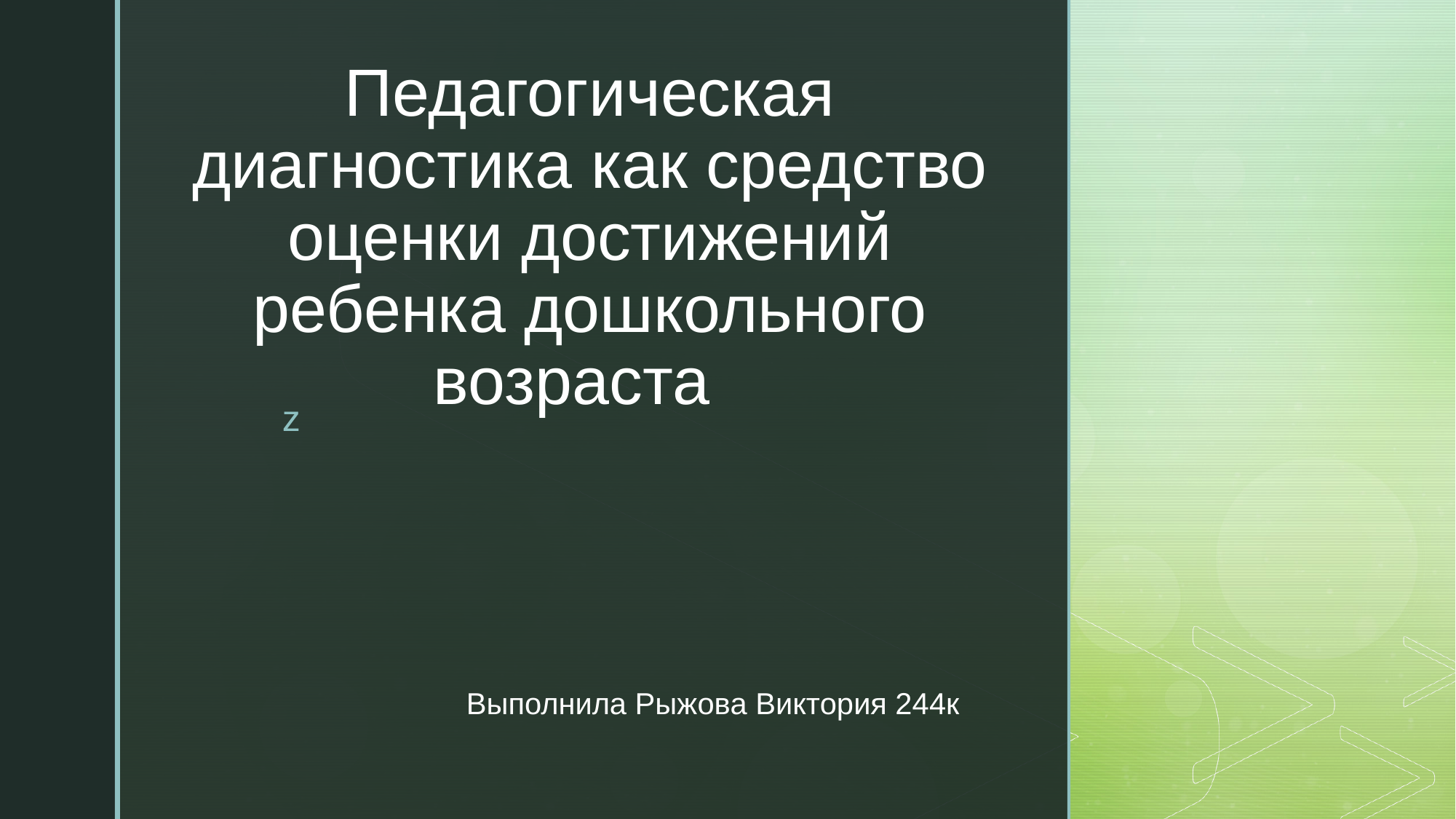

# Педагогическая диагностика как средство оценки достижений ребенка дошкольного возраста
Выполнила Рыжова Виктория 244к